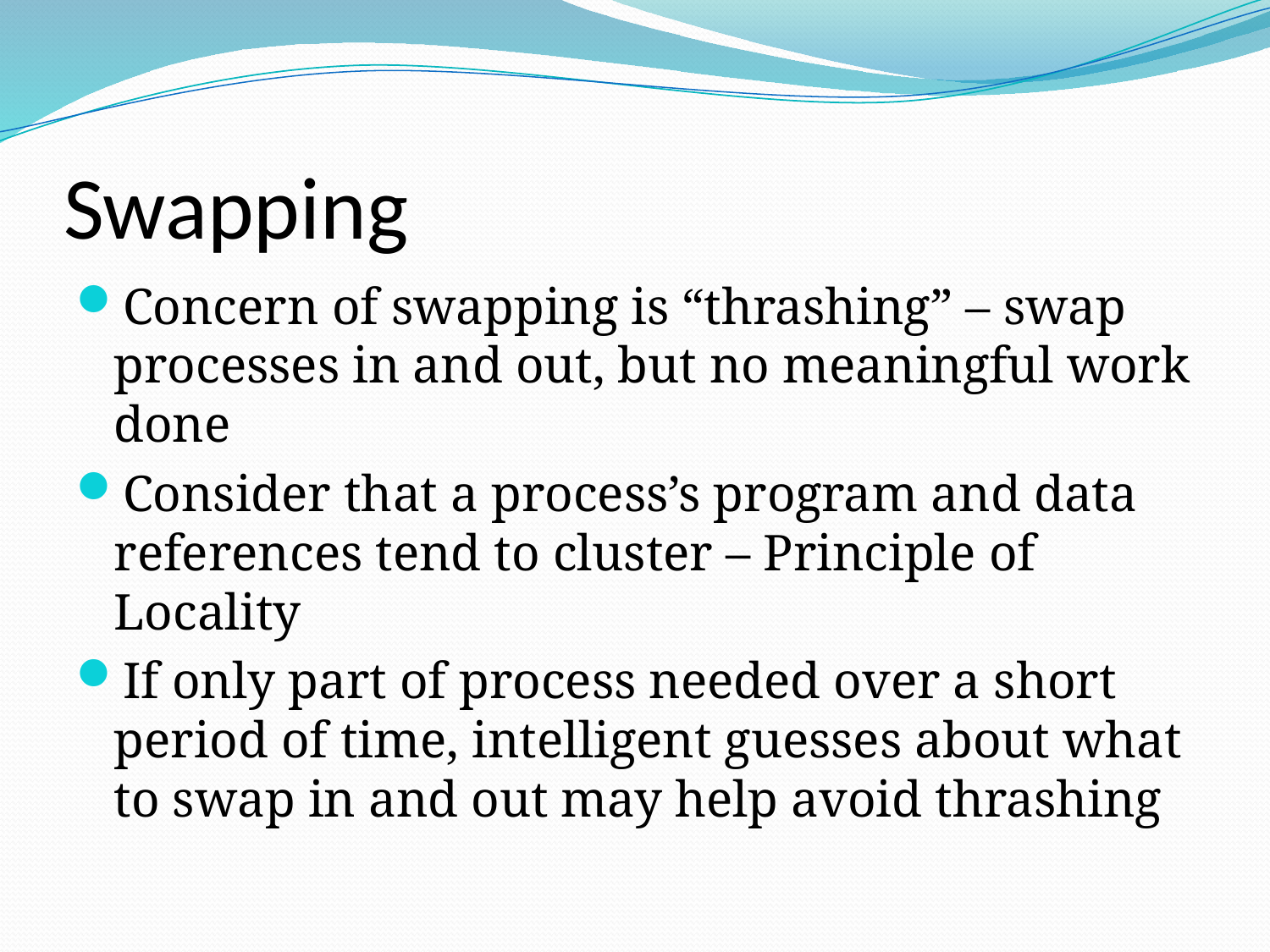

# Swapping
Concern of swapping is “thrashing” – swap processes in and out, but no meaningful work done
Consider that a process’s program and data references tend to cluster – Principle of Locality
If only part of process needed over a short period of time, intelligent guesses about what to swap in and out may help avoid thrashing